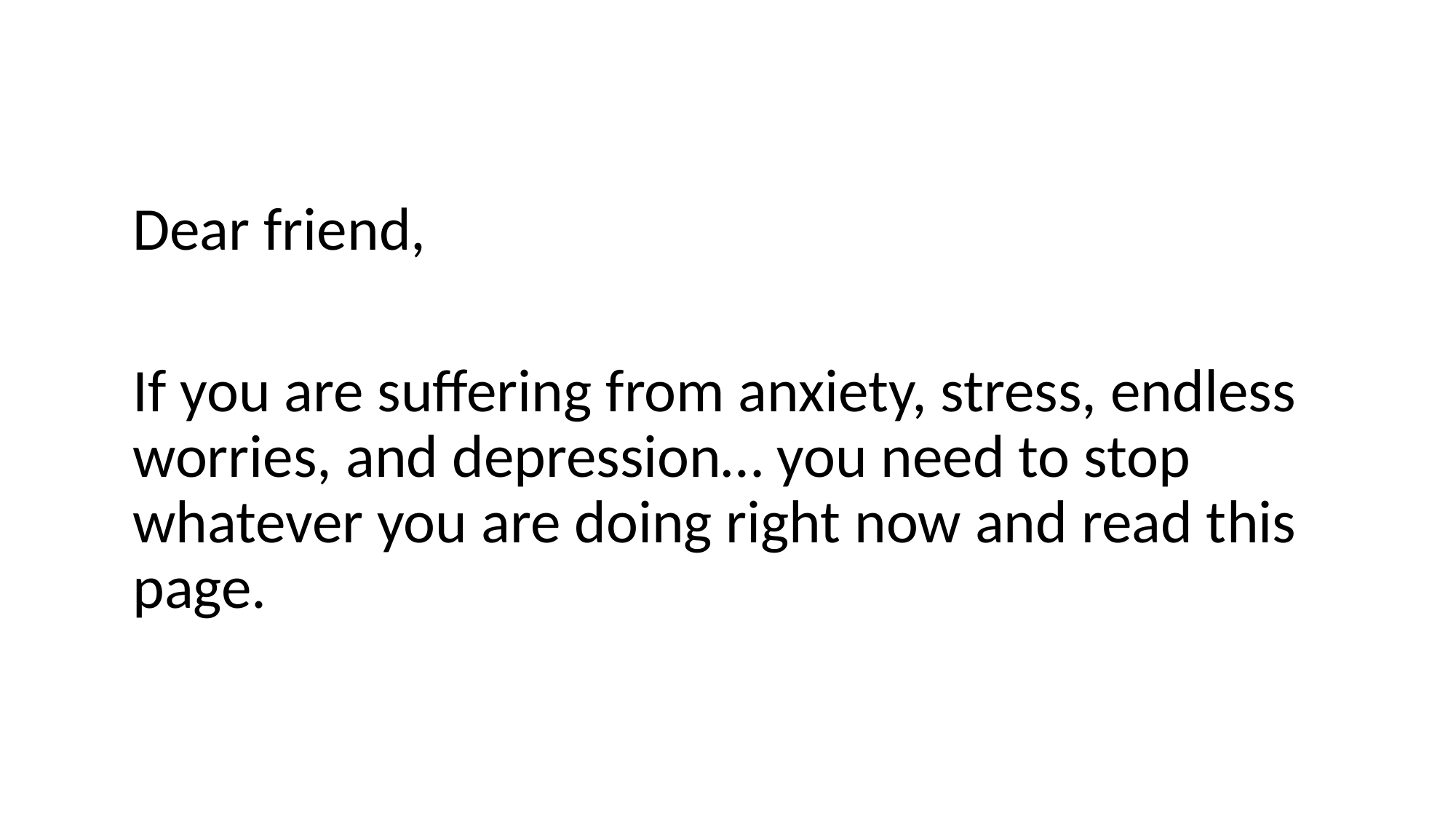

Dear friend,

If you are suffering from anxiety, stress, endless worries, and depression… you need to stop whatever you are doing right now and read this page.